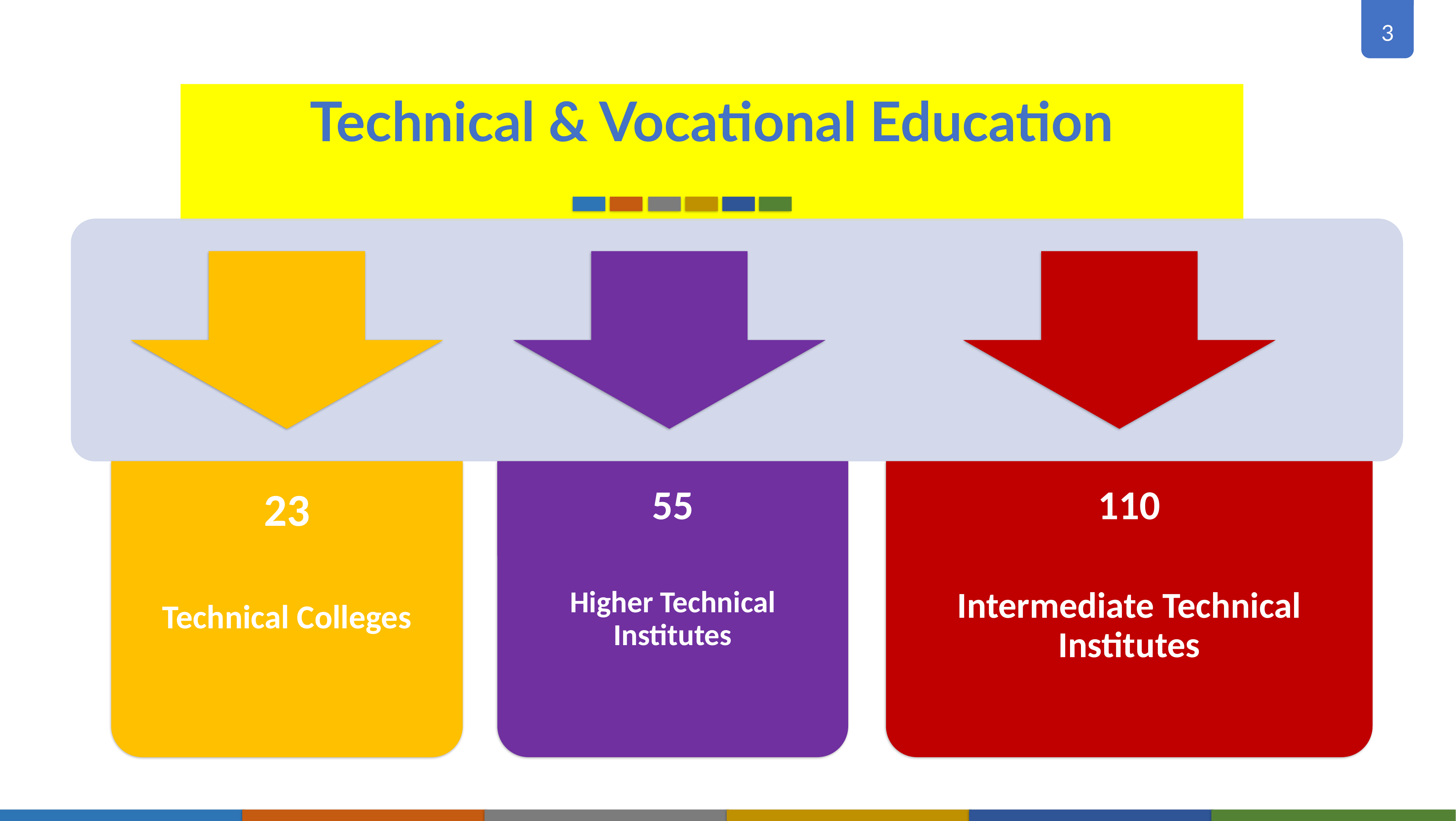

Technical & Vocational Education

23

Technical Colleges
55

Higher Technical Institutes
110

Intermediate Technical Institutes